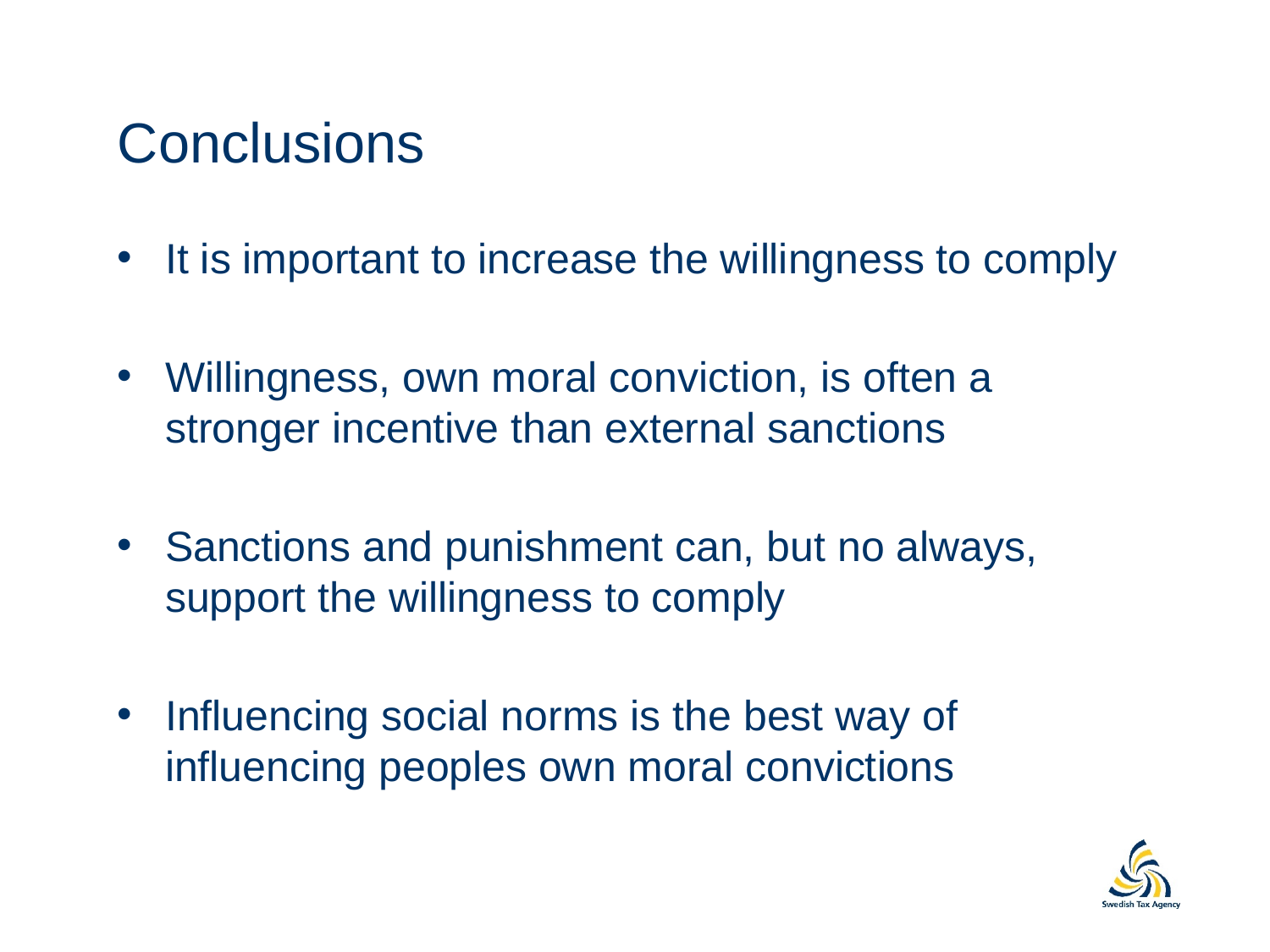

# Conclusions
It is important to increase the willingness to comply

Willingness, own moral conviction, is often a stronger incentive than external sanctions

Sanctions and punishment can, but no always, support the willingness to comply

Influencing social norms is the best way of influencing peoples own moral convictions